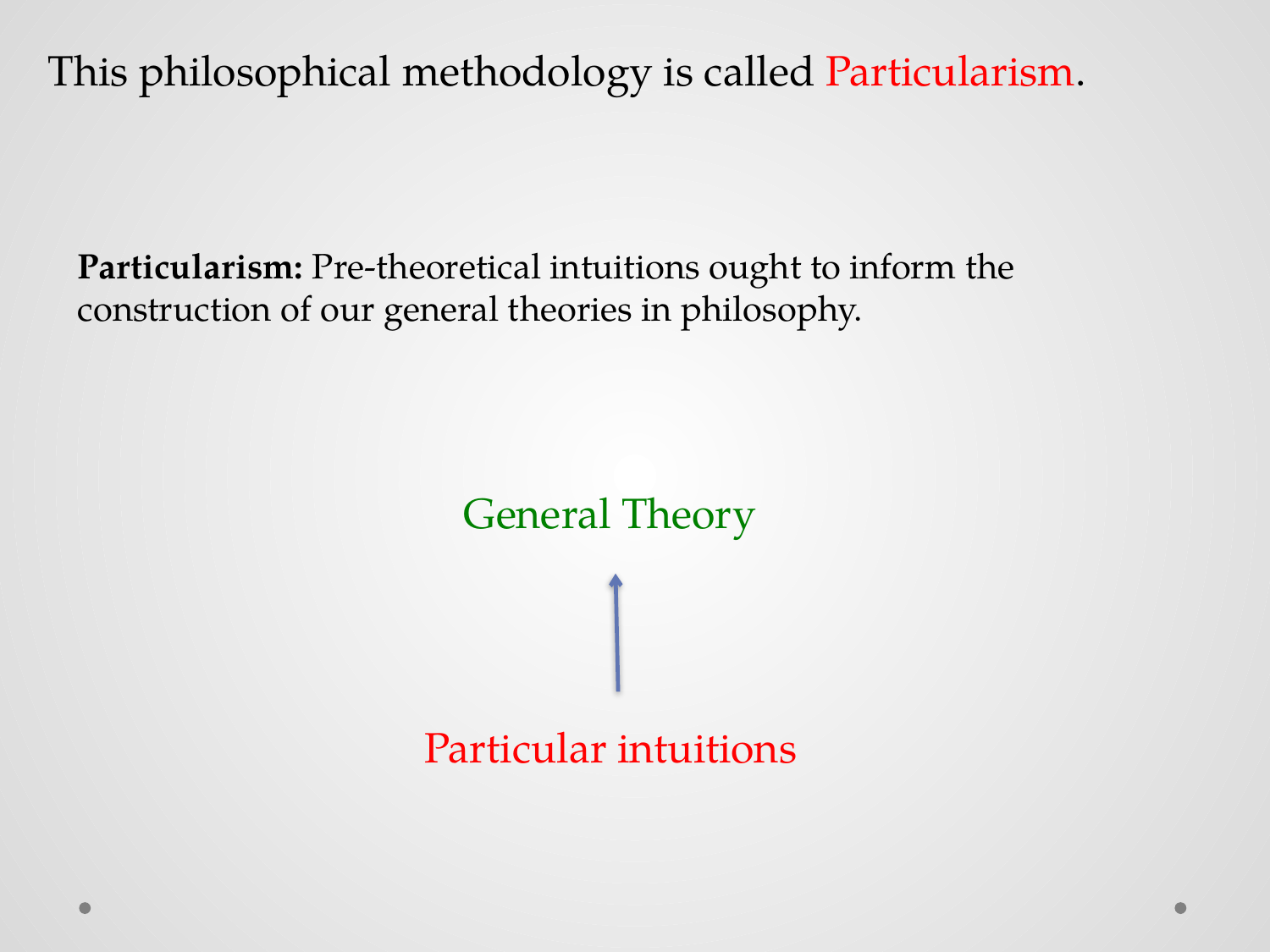

This philosophical methodology is called Particularism.
Particularism: Pre-theoretical intuitions ought to inform the construction of our general theories in philosophy.
General Theory
Particular intuitions